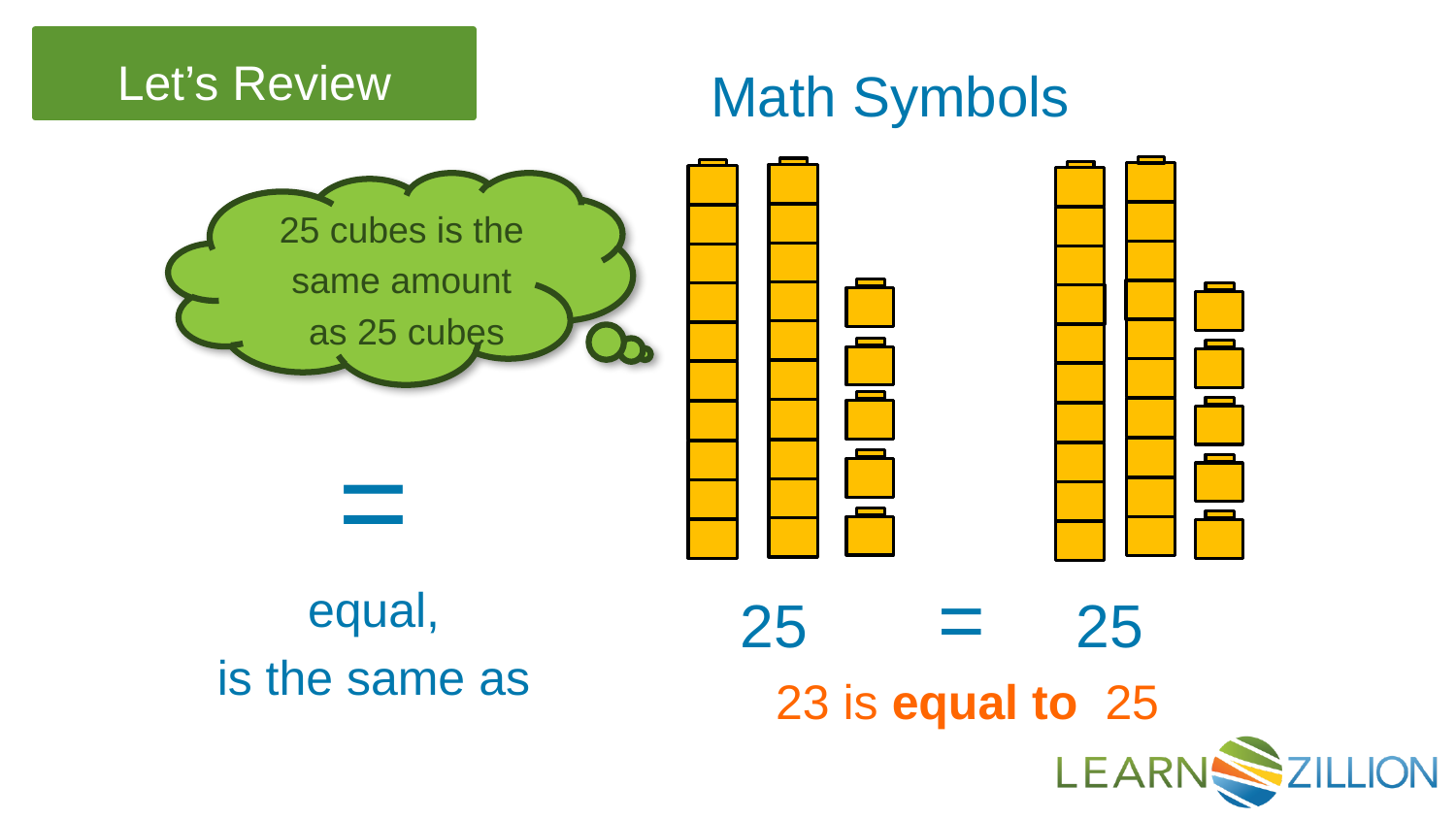

Math Symbols

25

25

25 cubes is the
same amount
as 25 cubes
=
equal,
is the same as
=
23 is equal to  25